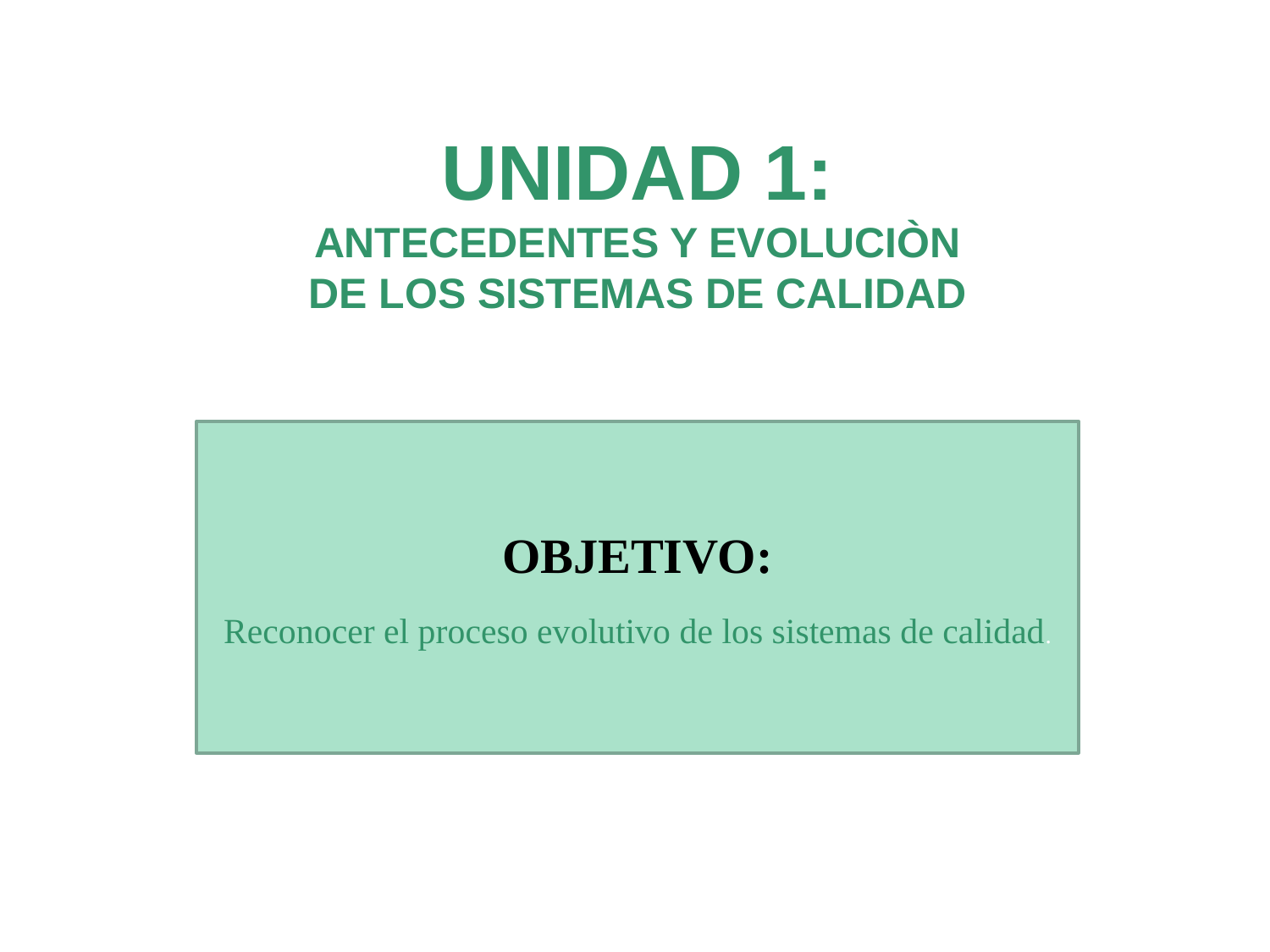

UNIDAD 1:
ANTECEDENTES Y EVOLUCIÒN
 DE LOS SISTEMAS DE CALIDAD
OBJETIVO:

Reconocer el proceso evolutivo de los sistemas de calidad.